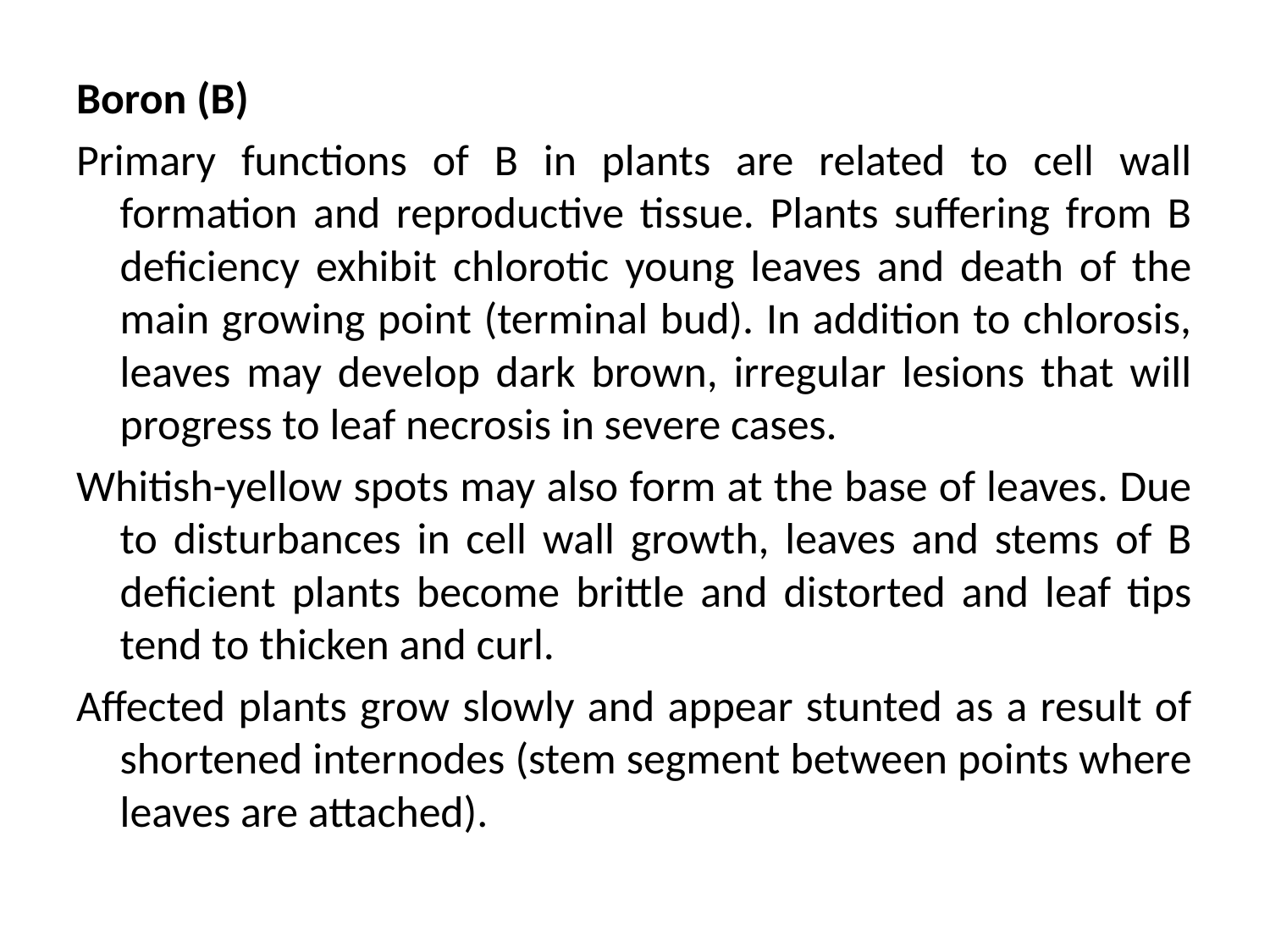

Boron (B)
Primary functions of B in plants are related to cell wall formation and reproductive tissue. Plants suffering from B deficiency exhibit chlorotic young leaves and death of the main growing point (terminal bud). In addition to chlorosis, leaves may develop dark brown, irregular lesions that will progress to leaf necrosis in severe cases.
Whitish-yellow spots may also form at the base of leaves. Due to disturbances in cell wall growth, leaves and stems of B deficient plants become brittle and distorted and leaf tips tend to thicken and curl.
Affected plants grow slowly and appear stunted as a result of shortened internodes (stem segment between points where leaves are attached).